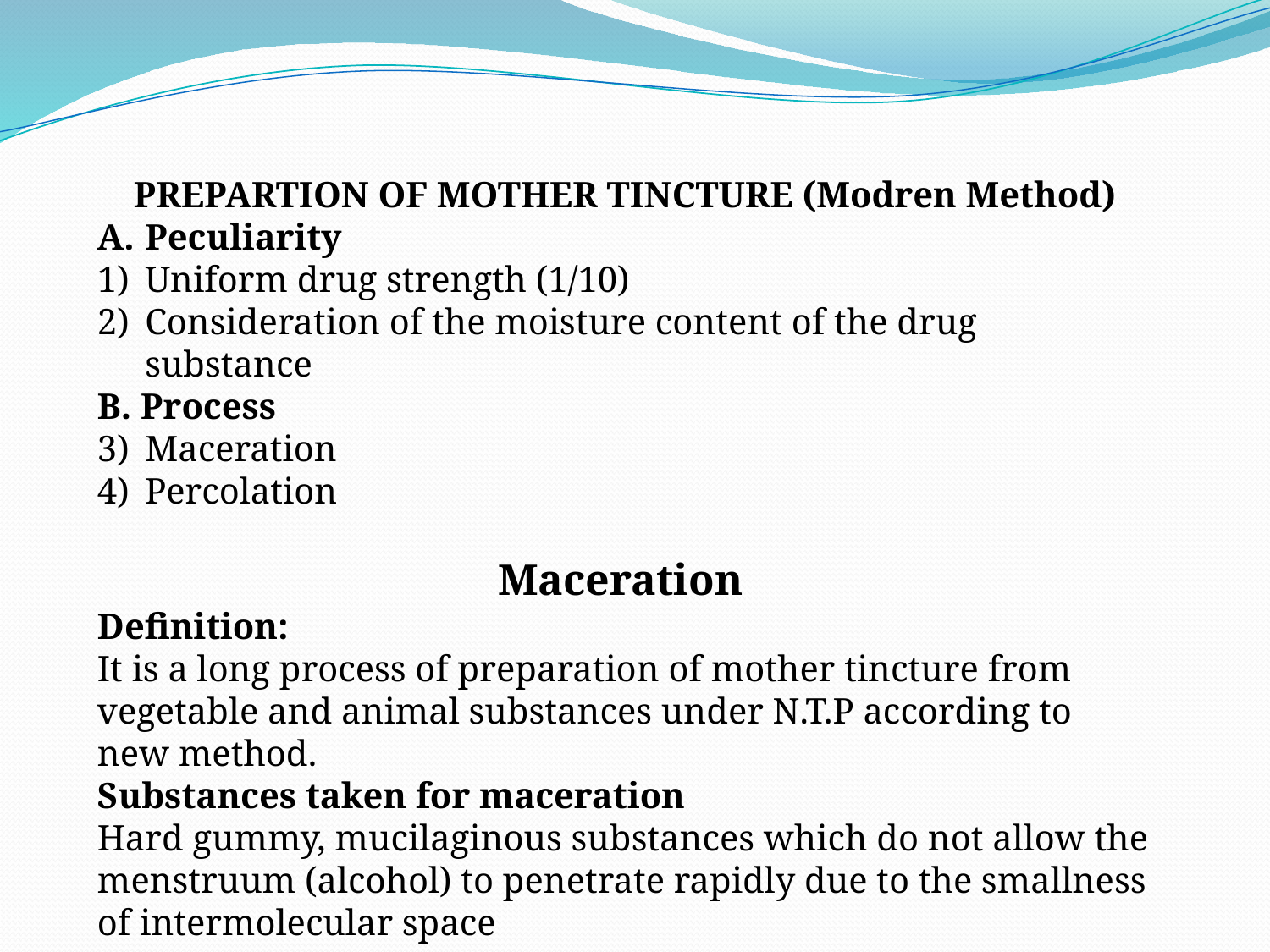

PREPARTION OF MOTHER TINCTURE (Modren Method)
Peculiarity
Uniform drug strength (1/10)
Consideration of the moisture content of the drug substance
B. Process
Maceration
Percolation

Maceration
Definition:
It is a long process of preparation of mother tincture from vegetable and animal substances under N.T.P according to new method.
Substances taken for maceration
Hard gummy, mucilaginous substances which do not allow the menstruum (alcohol) to penetrate rapidly due to the smallness of intermolecular space